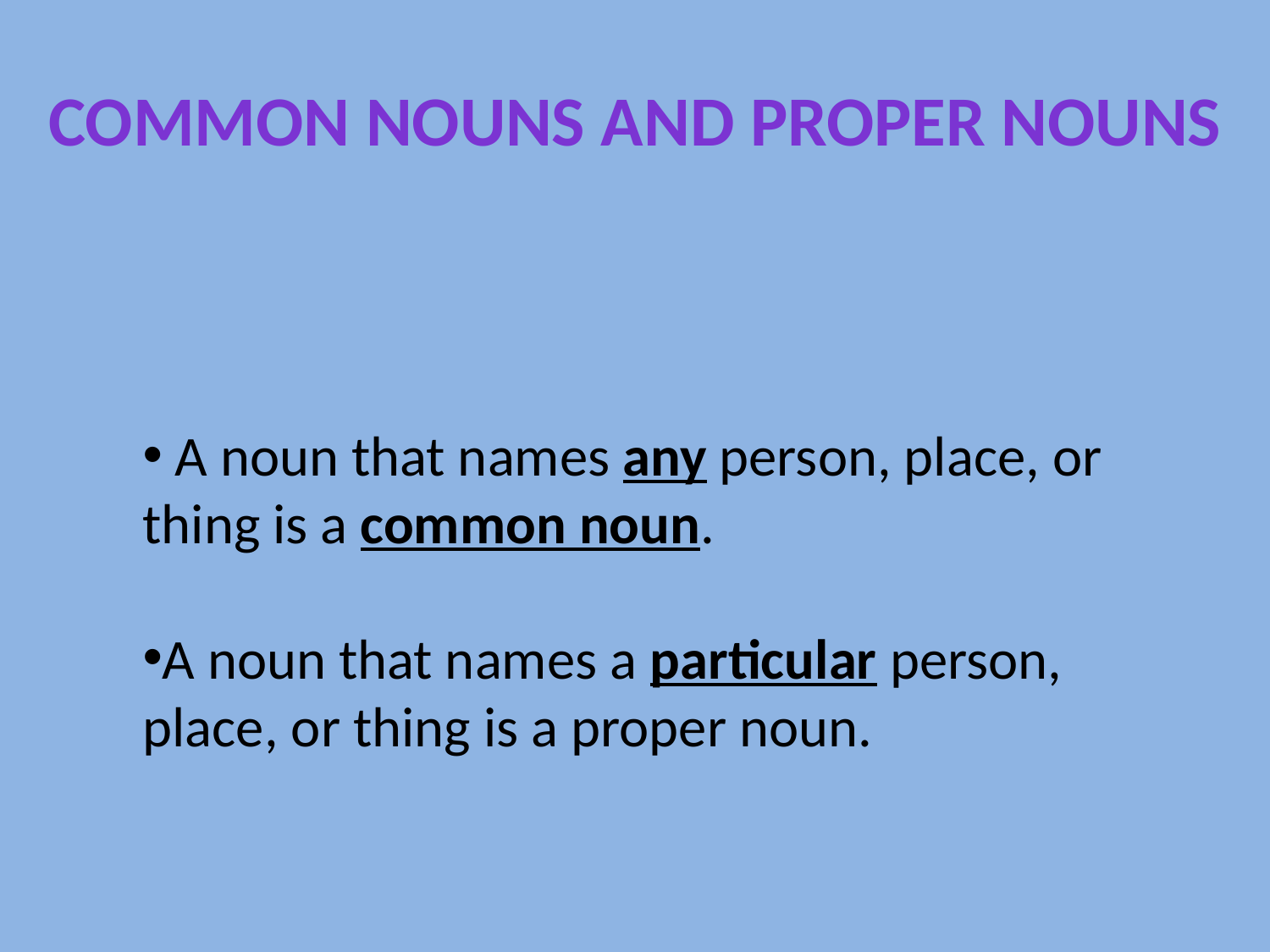

# Common Nouns and Proper Nouns
 A noun that names any person, place, or thing is a common noun.

A noun that names a particular person, place, or thing is a proper noun.